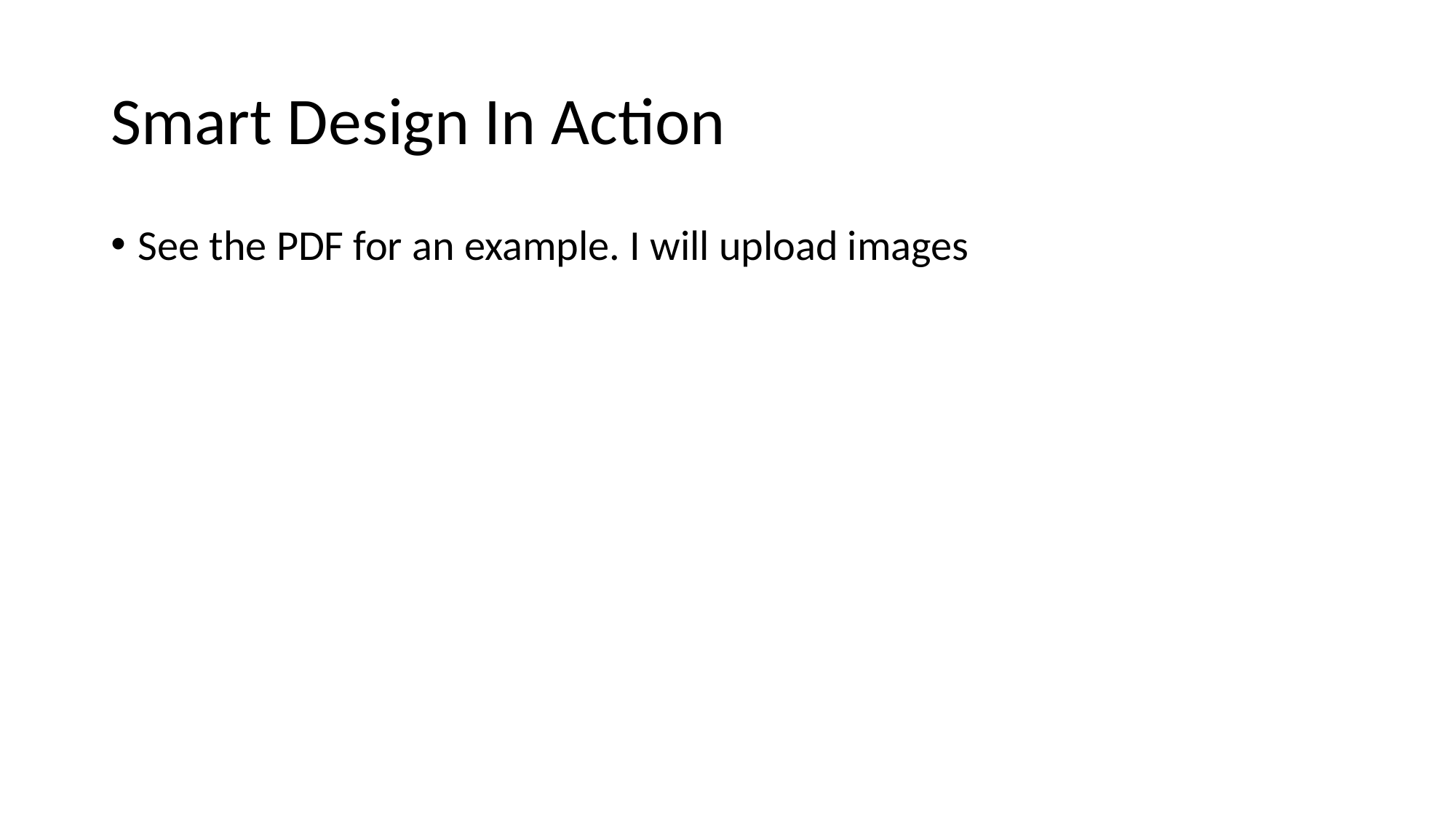

# Smart Design In Action
See the PDF for an example. I will upload images